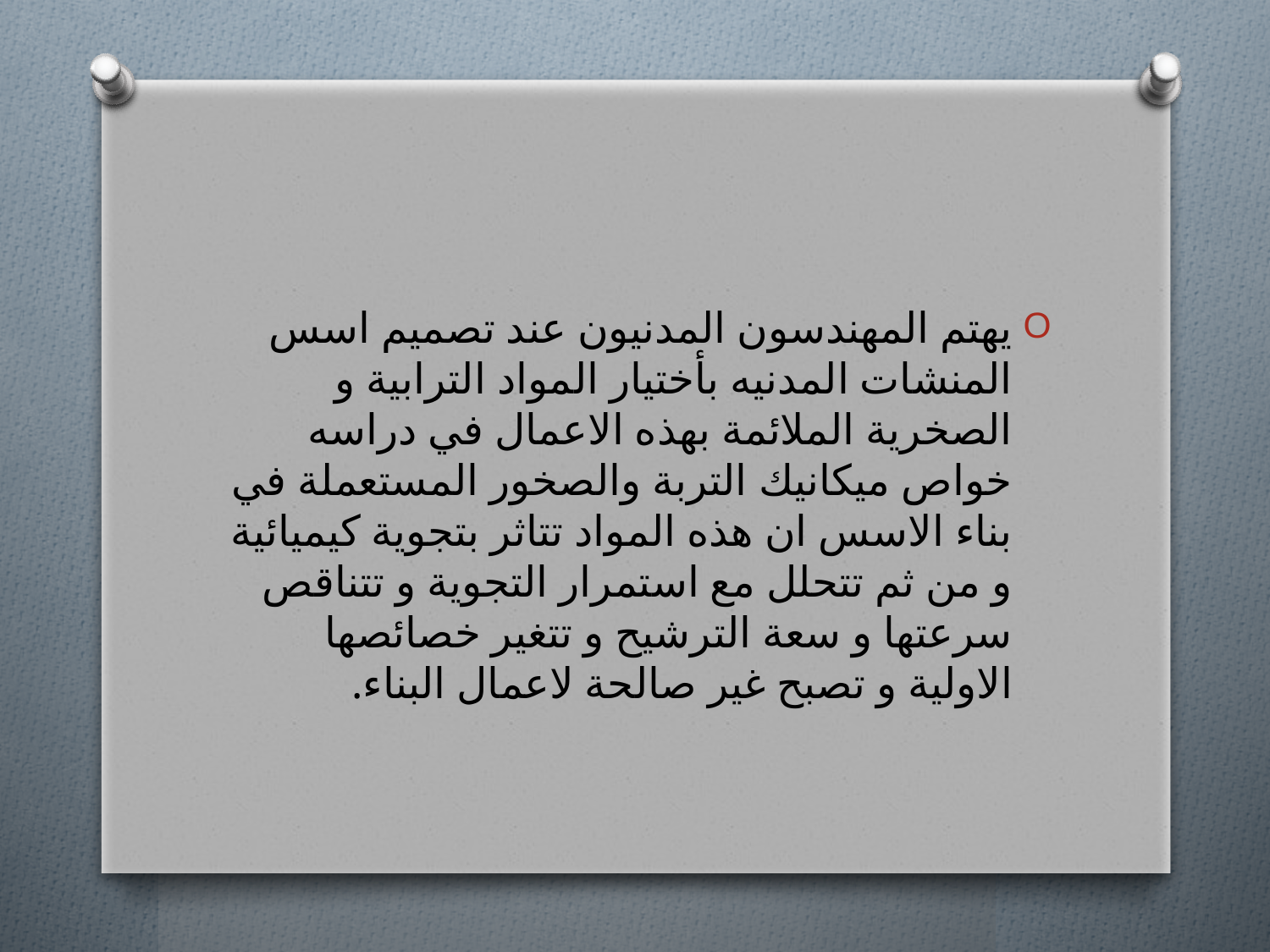

يهتم المهندسون المدنيون عند تصميم اسس المنشات المدنيه بأختيار المواد الترابية و الصخرية الملائمة بهذه الاعمال في دراسه خواص ميكانيك التربة والصخور المستعملة في بناء الاسس ان هذه المواد تتاثر بتجوية كيميائية و من ثم تتحلل مع استمرار التجوية و تتناقص سرعتها و سعة الترشيح و تتغير خصائصها الاولية و تصبح غير صالحة لاعمال البناء.